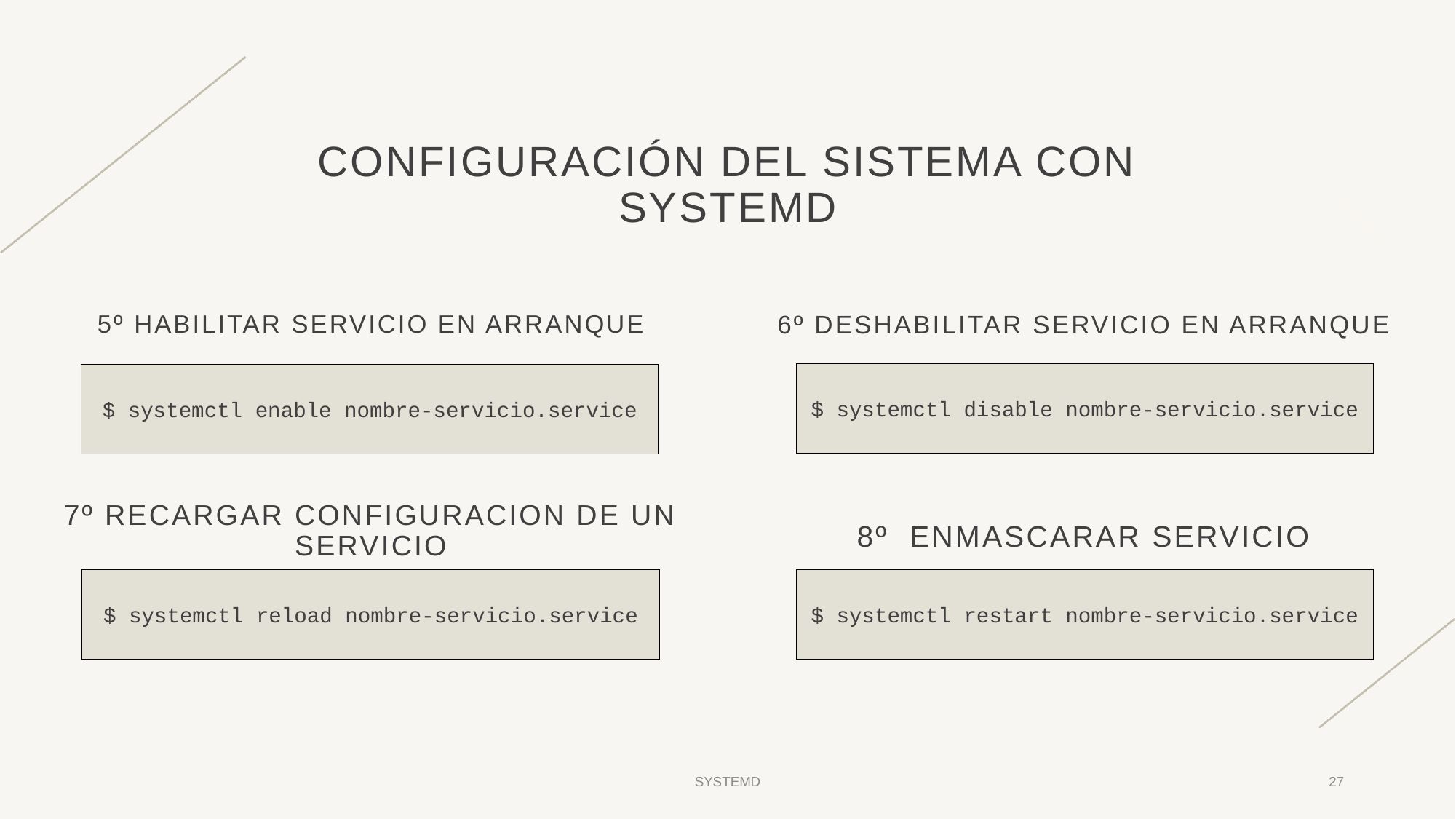

# Configuración del sistema con systemd
5º HABILITAR SERVICIO EN ARRANQUE
6º DESHABILITAR SERVICIO EN ARRANQUE
$ systemctl disable nombre-servicio.service
$ systemctl enable nombre-servicio.service
7º RECARGAR CONFIGURACION DE UN SERVICIO
8º  ENMASCARAR SERVICIO
$ systemctl reload nombre-servicio.service
$ systemctl restart nombre-servicio.service
SYSTEMD
27